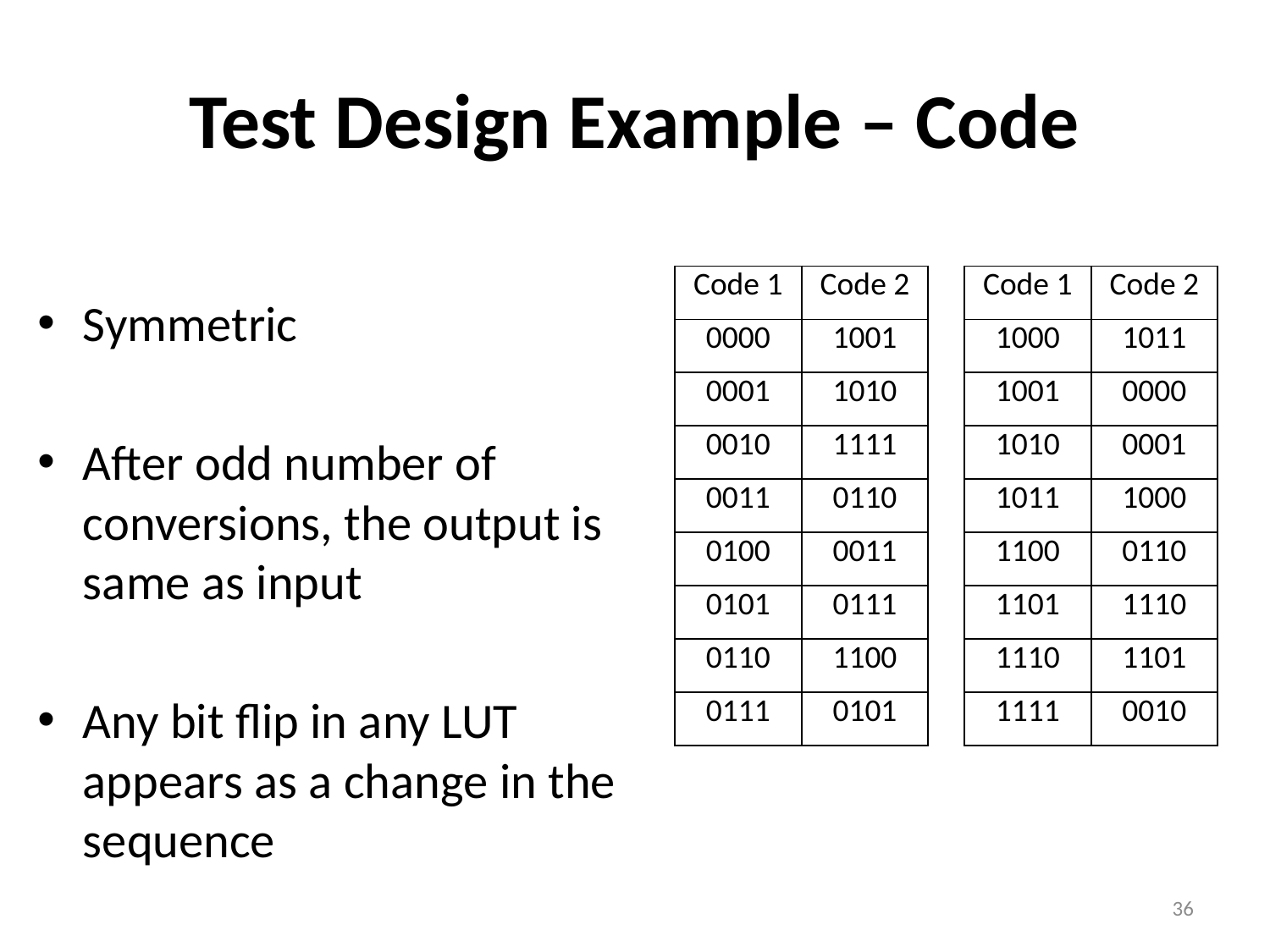

# Test Design Example – Code

Symmetric

After odd number of conversions, the output is same as input

Any bit flip in any LUT appears as a change in the sequence

| Code 1 | Code 2 |  | Code 1 | Code 2 |
| --- | --- | --- | --- | --- |
| 0000 | 1001 |  | 1000 | 1011 |
| 0001 | 1010 |  | 1001 | 0000 |
| 0010 | 1111 |  | 1010 | 0001 |
| 0011 | 0110 |  | 1011 | 1000 |
| 0100 | 0011 |  | 1100 | 0110 |
| 0101 | 0111 |  | 1101 | 1110 |
| 0110 | 1100 |  | 1110 | 1101 |
| 0111 | 0101 |  | 1111 | 0010 |
36